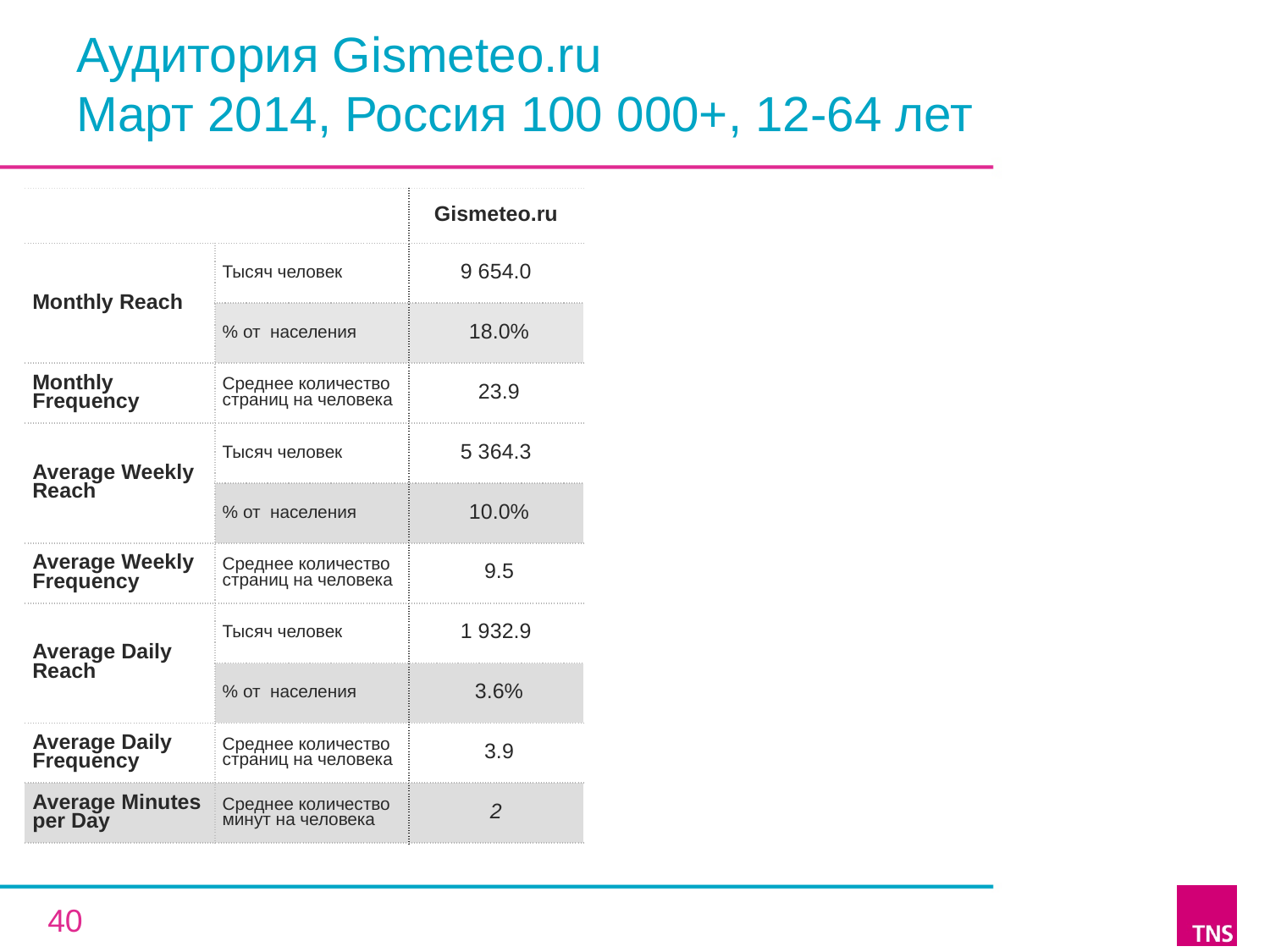

# Аудитория Gismeteo.ru Март 2014, Россия 100 000+, 12-64 лет
|  |  | Gismeteo.ru |
| --- | --- | --- |
| Monthly Reach | Тысяч человек | 9 654.0 |
|  | % от населения | 18.0% |
| Monthly Frequency | Среднее количество страниц на человека | 23.9 |
| Average Weekly Reach | Тысяч человек | 5 364.3 |
|  | % от населения | 10.0% |
| Average Weekly Frequency | Среднее количество страниц на человека | 9.5 |
| Average Daily Reach | Тысяч человек | 1 932.9 |
|  | % от населения | 3.6% |
| Average Daily Frequency | Среднее количество страниц на человека | 3.9 |
| Average Minutes per Day | Среднее количество минут на человека | 2 |

40